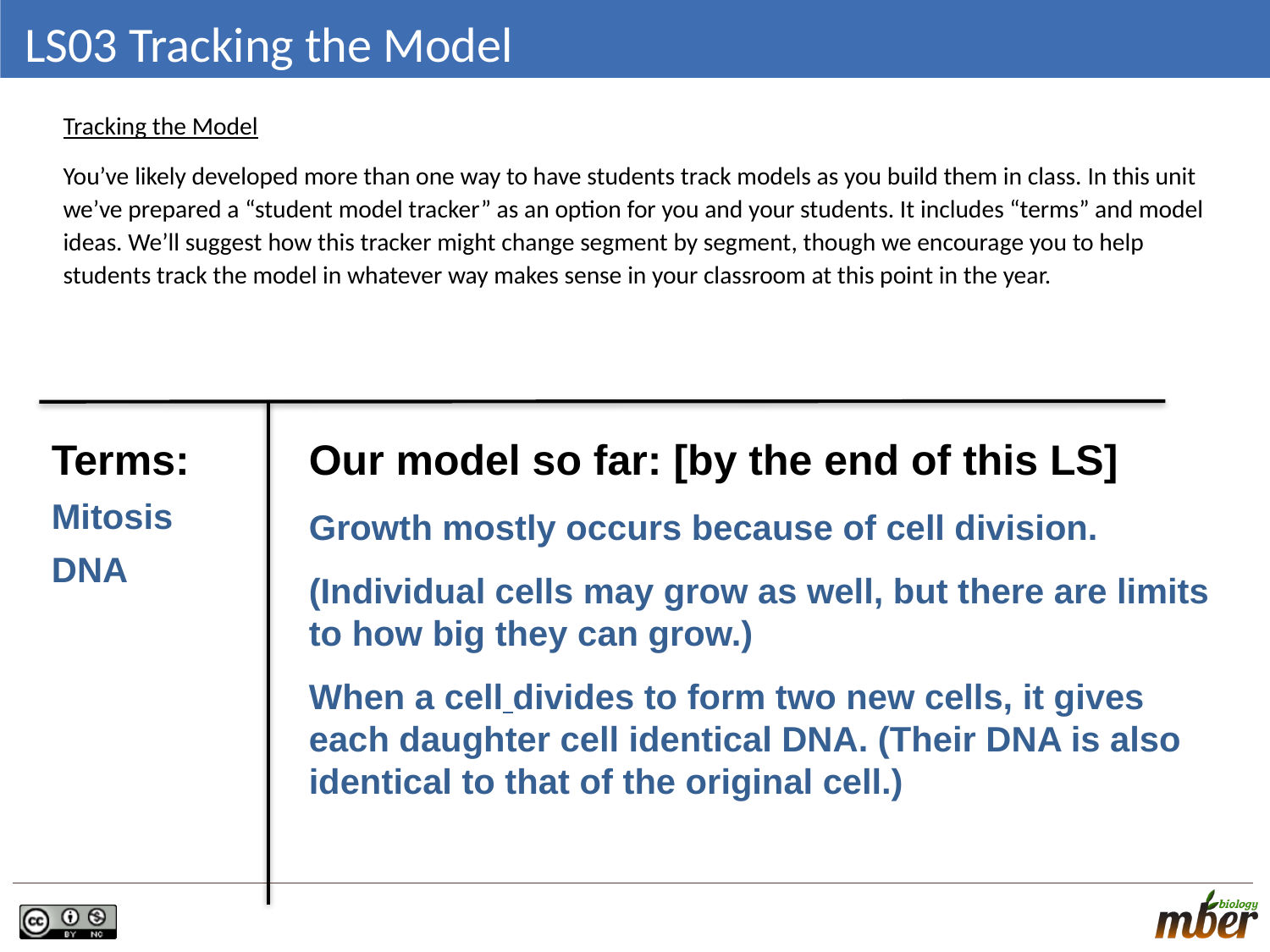

# LS03 Tracking the Model
Tracking the Model
You’ve likely developed more than one way to have students track models as you build them in class. In this unit we’ve prepared a “student model tracker” as an option for you and your students. It includes “terms” and model ideas. We’ll suggest how this tracker might change segment by segment, though we encourage you to help students track the model in whatever way makes sense in your classroom at this point in the year.
Terms:
Mitosis
DNA
Our model so far: [by the end of this LS]
Growth mostly occurs because of cell division.
(Individual cells may grow as well, but there are limits to how big they can grow.)
When a cell divides to form two new cells, it gives each daughter cell identical DNA. (Their DNA is also identical to that of the original cell.)